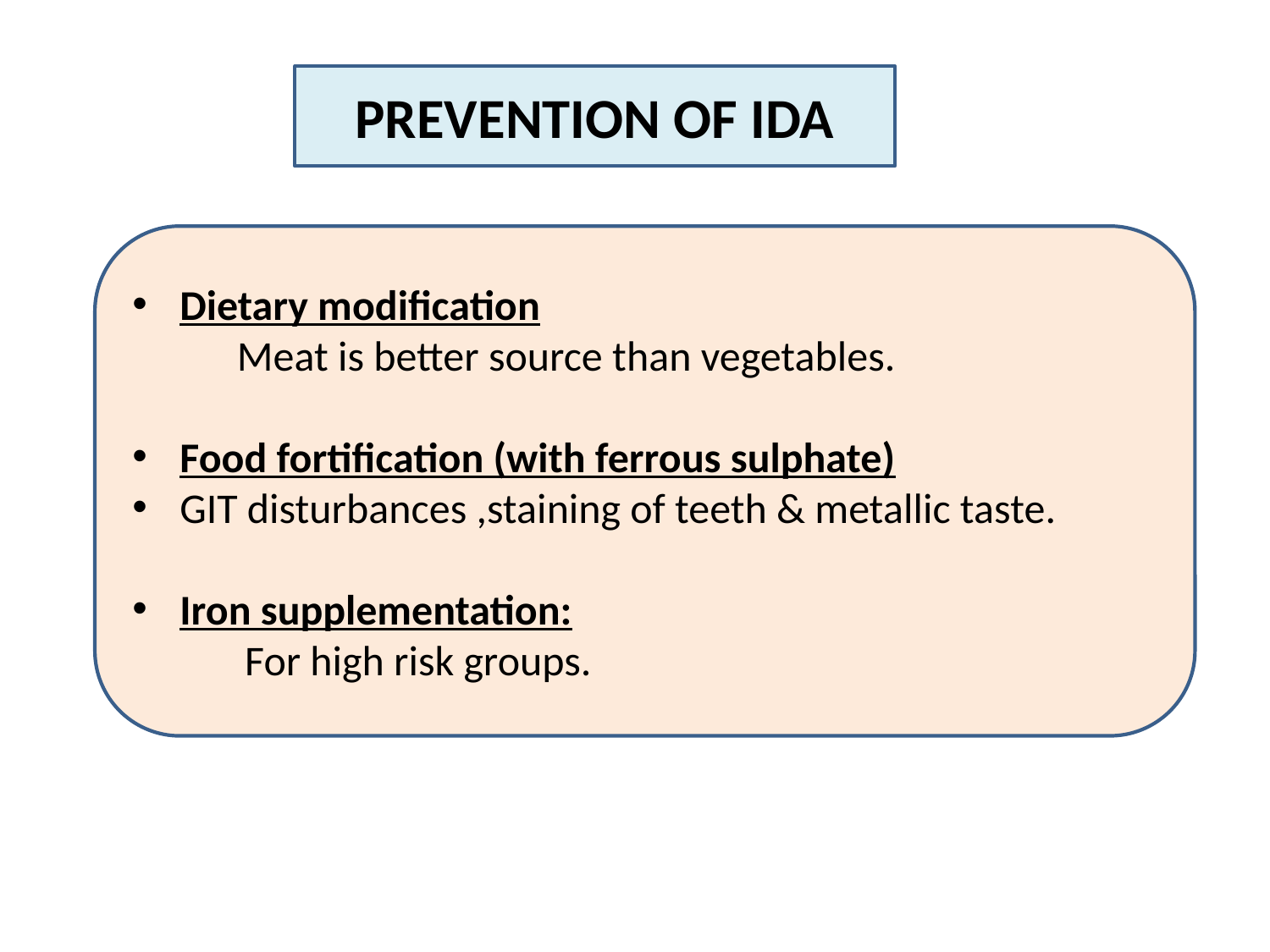

PREVENTION OF IDA
Dietary modification
           Meat is better source than vegetables.

Food fortification (with ferrous sulphate)
GIT disturbances ,staining of teeth & metallic taste.

Iron supplementation:
              For high risk groups.